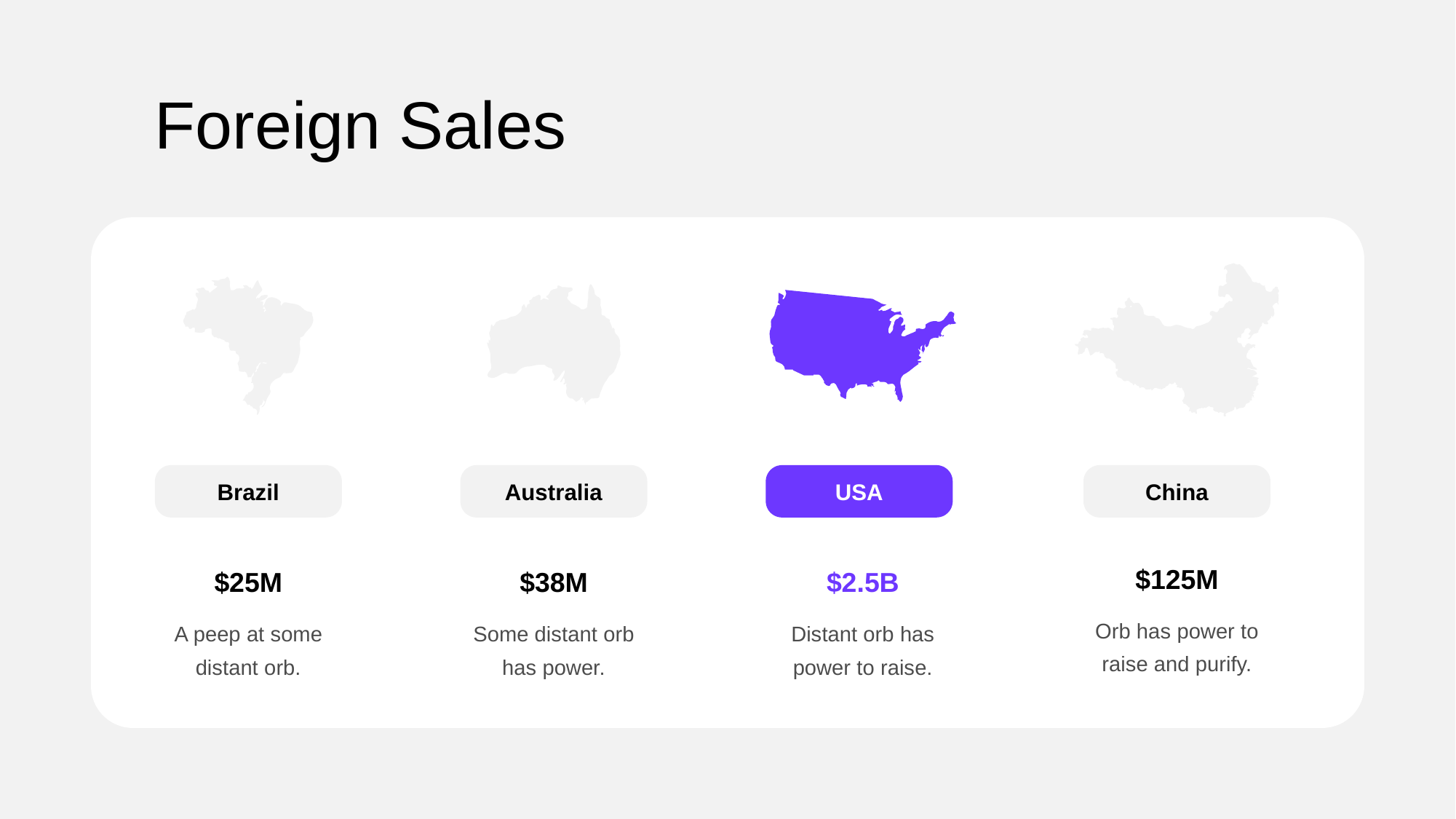

# Foreign Sales

Brazil
Australia
USA
China
$125M
Orb has power to raise and purify.
$25M
A peep at some distant orb.
$38M
Some distant orb has power.
$2.5B
Distant orb has power to raise.